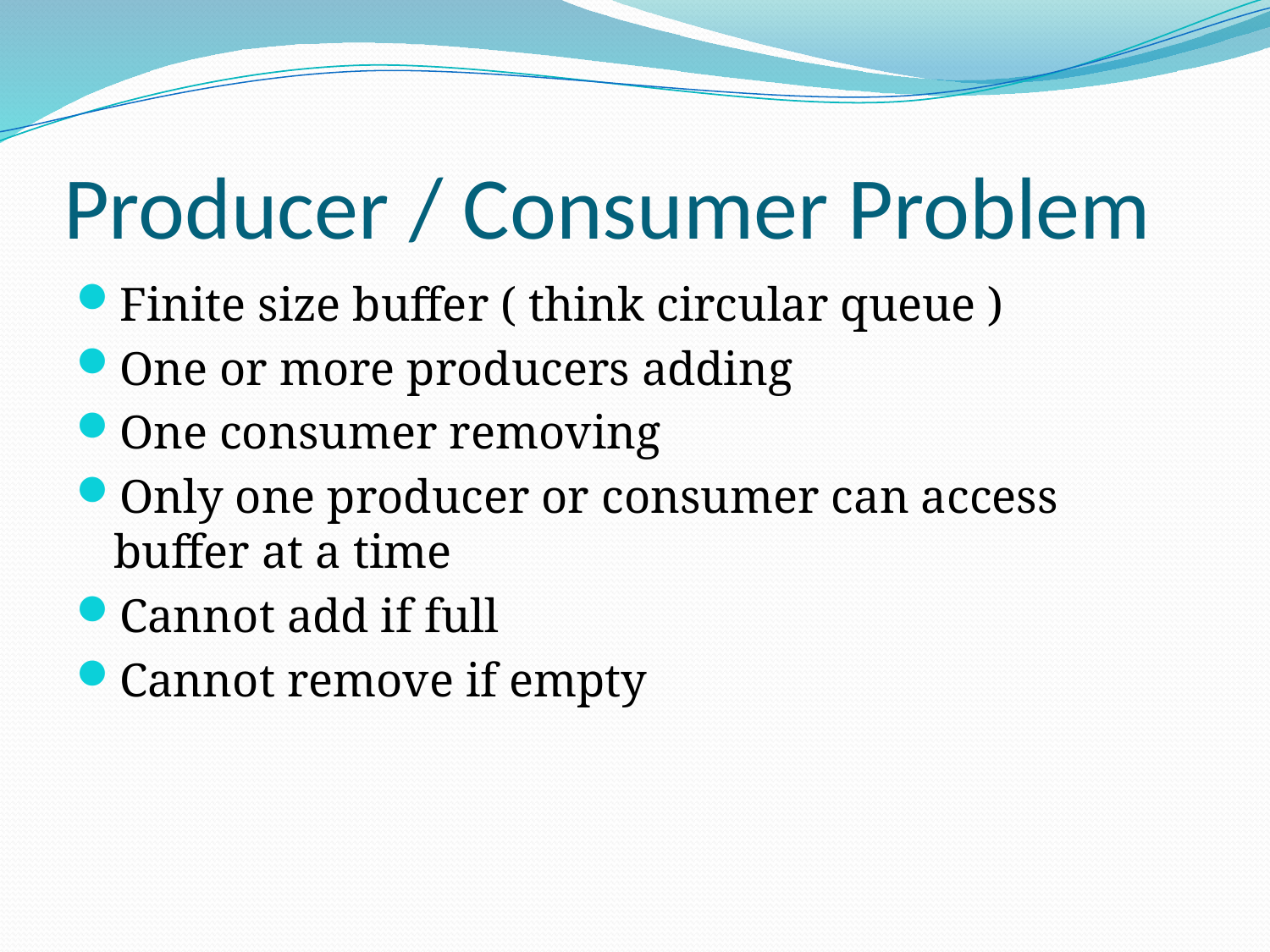

# Producer / Consumer Problem
Finite size buffer ( think circular queue )
One or more producers adding
One consumer removing
Only one producer or consumer can access buffer at a time
Cannot add if full
Cannot remove if empty